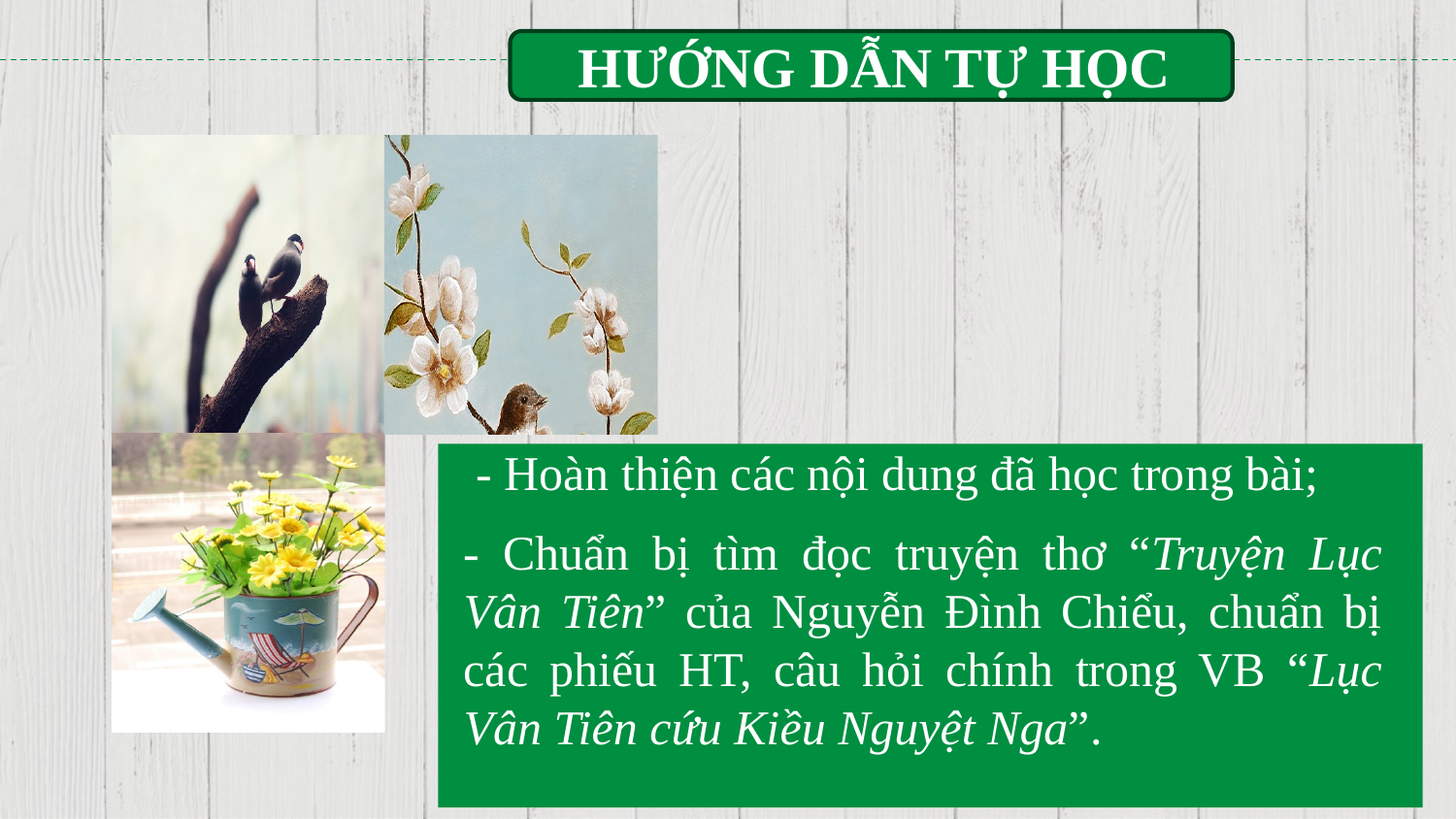

HƯỚNG DẪN TỰ HỌC

 - Hoàn thiện các nội dung đã học trong bài;
- Chuẩn bị tìm đọc truyện thơ “Truyện Lục Vân Tiên” của Nguyễn Đình Chiểu, chuẩn bị các phiếu HT, câu hỏi chính trong VB “Lục Vân Tiên cứu Kiều Nguyệt Nga”.